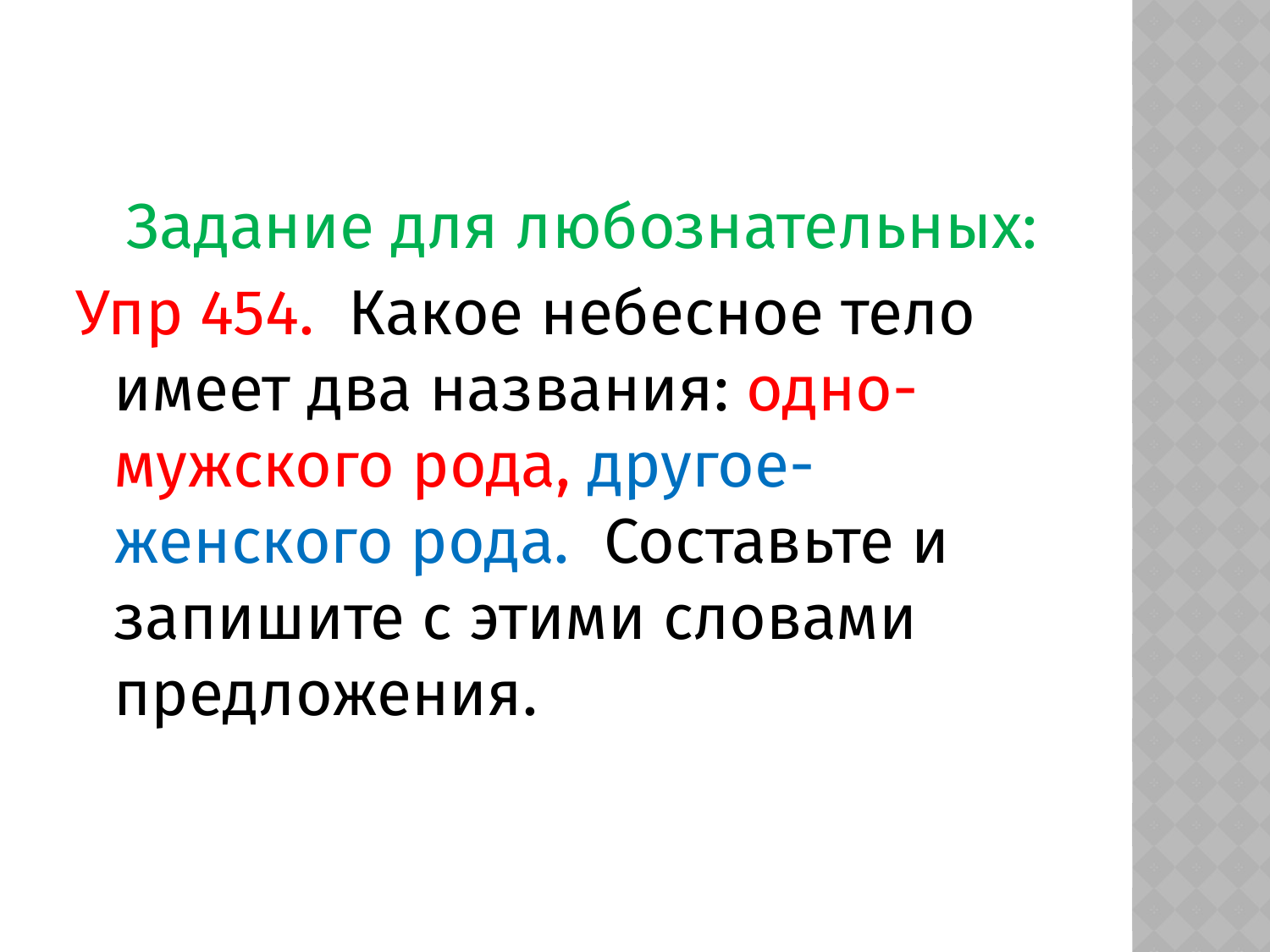

Задание для любознательных:
Упр 454.  Какое небесное тело имеет два названия: одно- мужского рода, другое- женского рода.  Составьте и запишите с этими словами предложения.